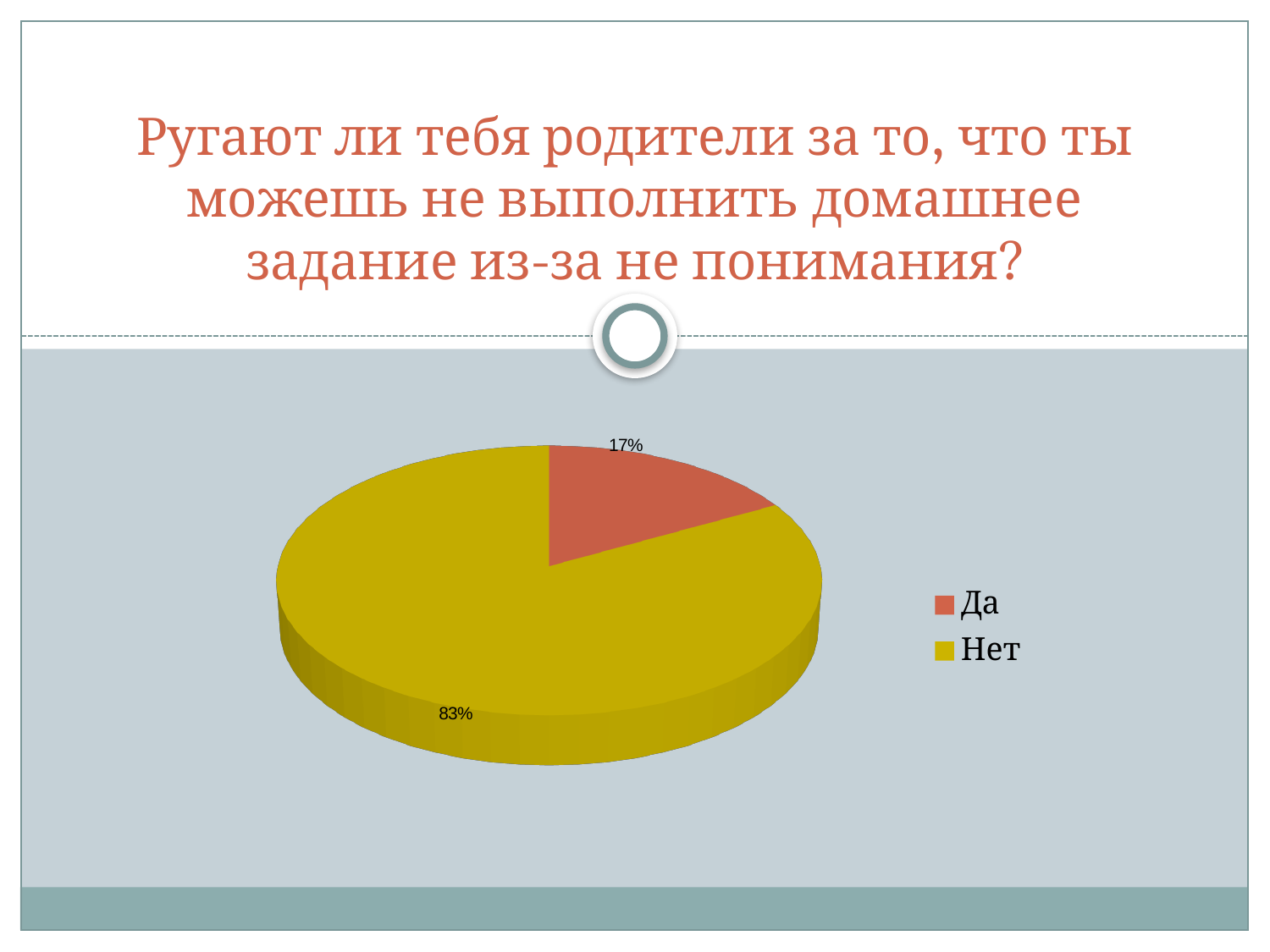

# Ругают ли тебя родители за то, что ты можешь не выполнить домашнее задание из-за не понимания?

[unsupported chart]